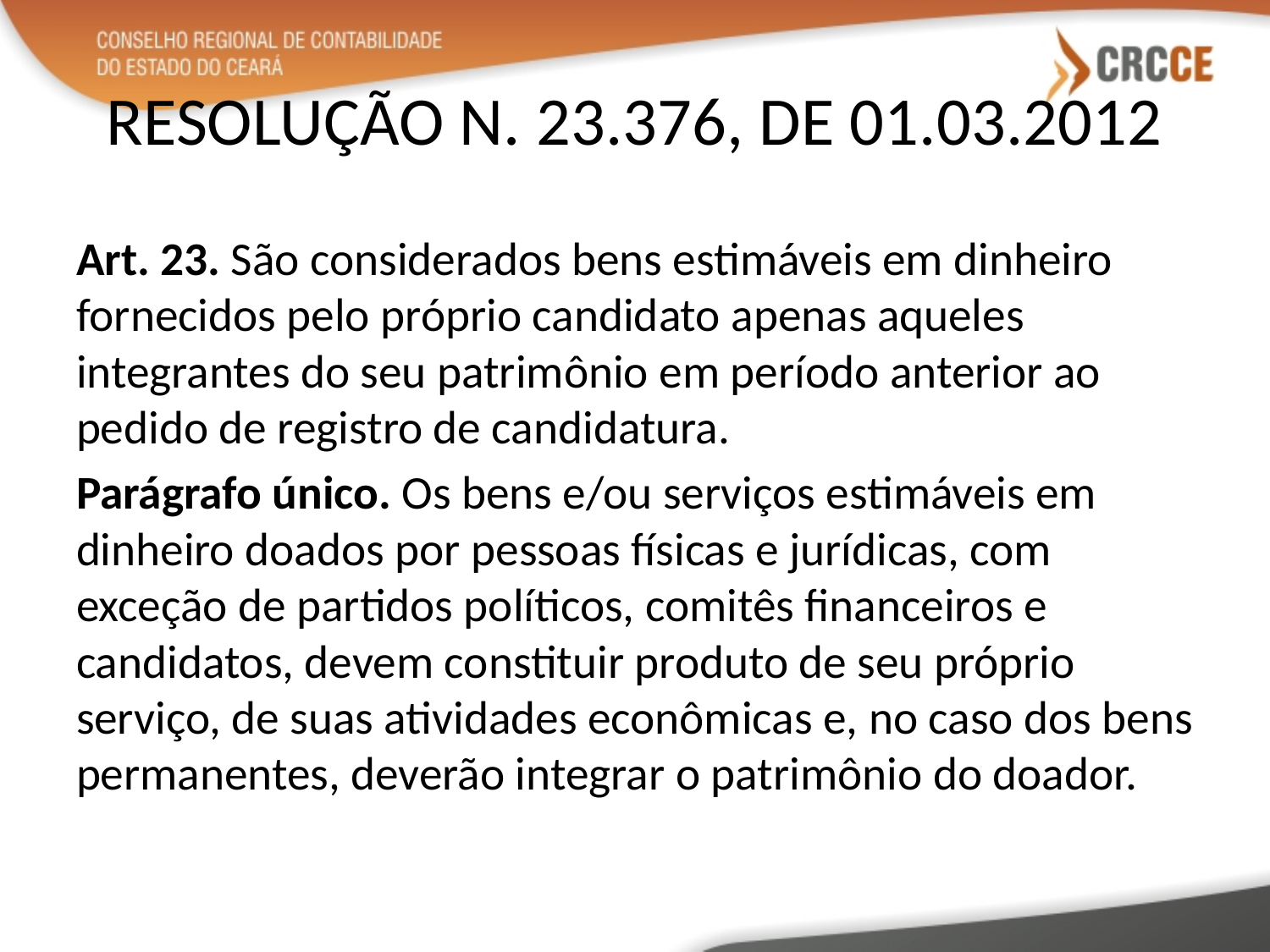

# RESOLUÇÃO N. 23.376, DE 01.03.2012
Art. 23. São considerados bens estimáveis em dinheiro fornecidos pelo próprio candidato apenas aqueles integrantes do seu patrimônio em período anterior ao pedido de registro de candidatura.
Parágrafo único. Os bens e/ou serviços estimáveis em dinheiro doados por pessoas físicas e jurídicas, com exceção de partidos políticos, comitês financeiros e candidatos, devem constituir produto de seu próprio serviço, de suas atividades econômicas e, no caso dos bens permanentes, deverão integrar o patrimônio do doador.